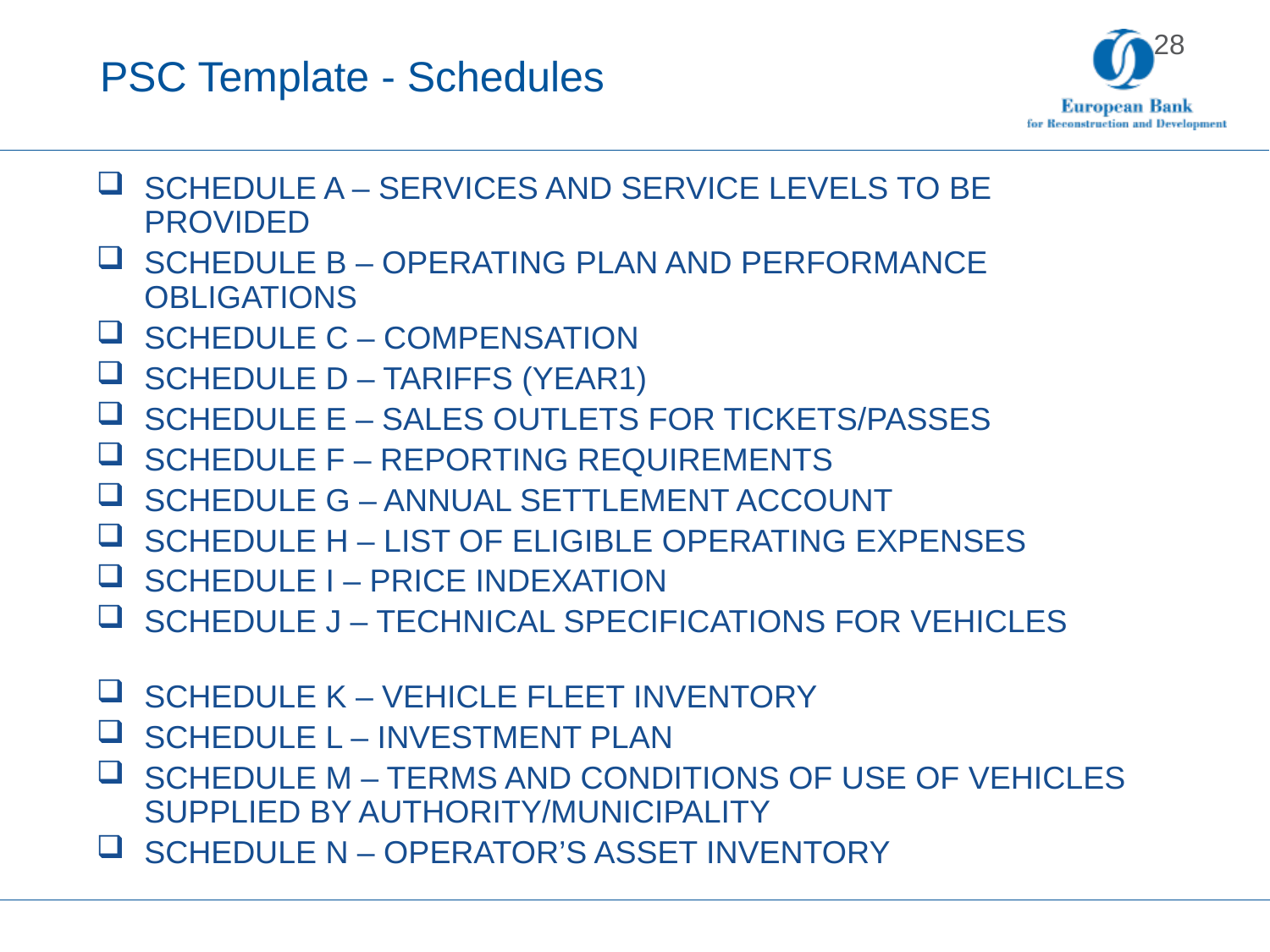

# PSC Template - Schedules
SCHEDULE A – SERVICES AND SERVICE LEVELS TO BE PROVIDED
SCHEDULE B – OPERATING PLAN AND PERFORMANCE OBLIGATIONS
SCHEDULE C – COMPENSATION
SCHEDULE D – TARIFFS (YEAR1)
SCHEDULE E – SALES OUTLETS FOR TICKETS/PASSES
SCHEDULE F – REPORTING REQUIREMENTS
SCHEDULE G – ANNUAL SETTLEMENT ACCOUNT
SCHEDULE H – LIST OF ELIGIBLE OPERATING EXPENSES
SCHEDULE I – PRICE INDEXATION
SCHEDULE J – TECHNICAL SPECIFICATIONS FOR VEHICLES
SCHEDULE K – VEHICLE FLEET INVENTORY
SCHEDULE L – INVESTMENT PLAN
SCHEDULE M – TERMS AND CONDITIONS OF USE OF VEHICLES SUPPLIED BY AUTHORITY/MUNICIPALITY
SCHEDULE N – OPERATOR’S ASSET INVENTORY